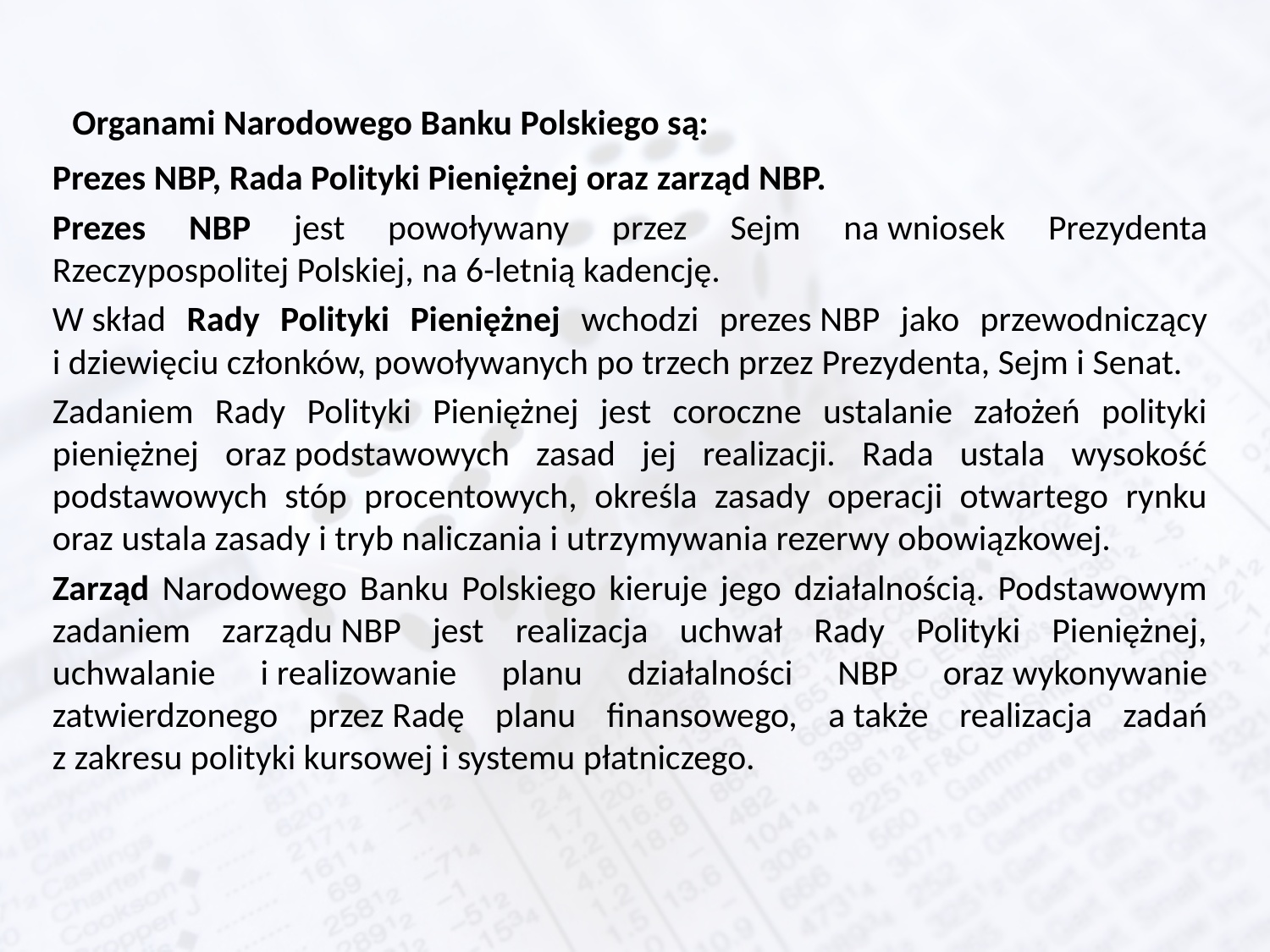

# Organami Narodowego Banku Polskiego są:
Prezes NBP, Rada Polityki Pieniężnej oraz zarząd NBP.
Prezes NBP jest powoływany przez Sejm na wniosek Prezydenta Rzeczypospolitej Polskiej, na 6-letnią kadencję.
W skład Rady Polityki Pieniężnej wchodzi prezes NBP jako przewodniczący i dziewięciu członków, powoływanych po trzech przez Prezydenta, Sejm i Senat.
Zadaniem Rady Polityki Pieniężnej jest coroczne ustalanie założeń polityki pieniężnej oraz podstawowych zasad jej realizacji. Rada ustala wysokość podstawowych stóp procentowych, określa zasady operacji otwartego rynku oraz ustala zasady i tryb naliczania i utrzymywania rezerwy obowiązkowej.
Zarząd Narodowego Banku Polskiego kieruje jego działalnością. Podstawowym zadaniem zarządu NBP jest realizacja uchwał Rady Polityki Pieniężnej, uchwalanie i realizowanie planu działalności NBP oraz wykonywanie zatwierdzonego przez Radę planu finansowego, a także realizacja zadań z zakresu polityki kursowej i systemu płatniczego.